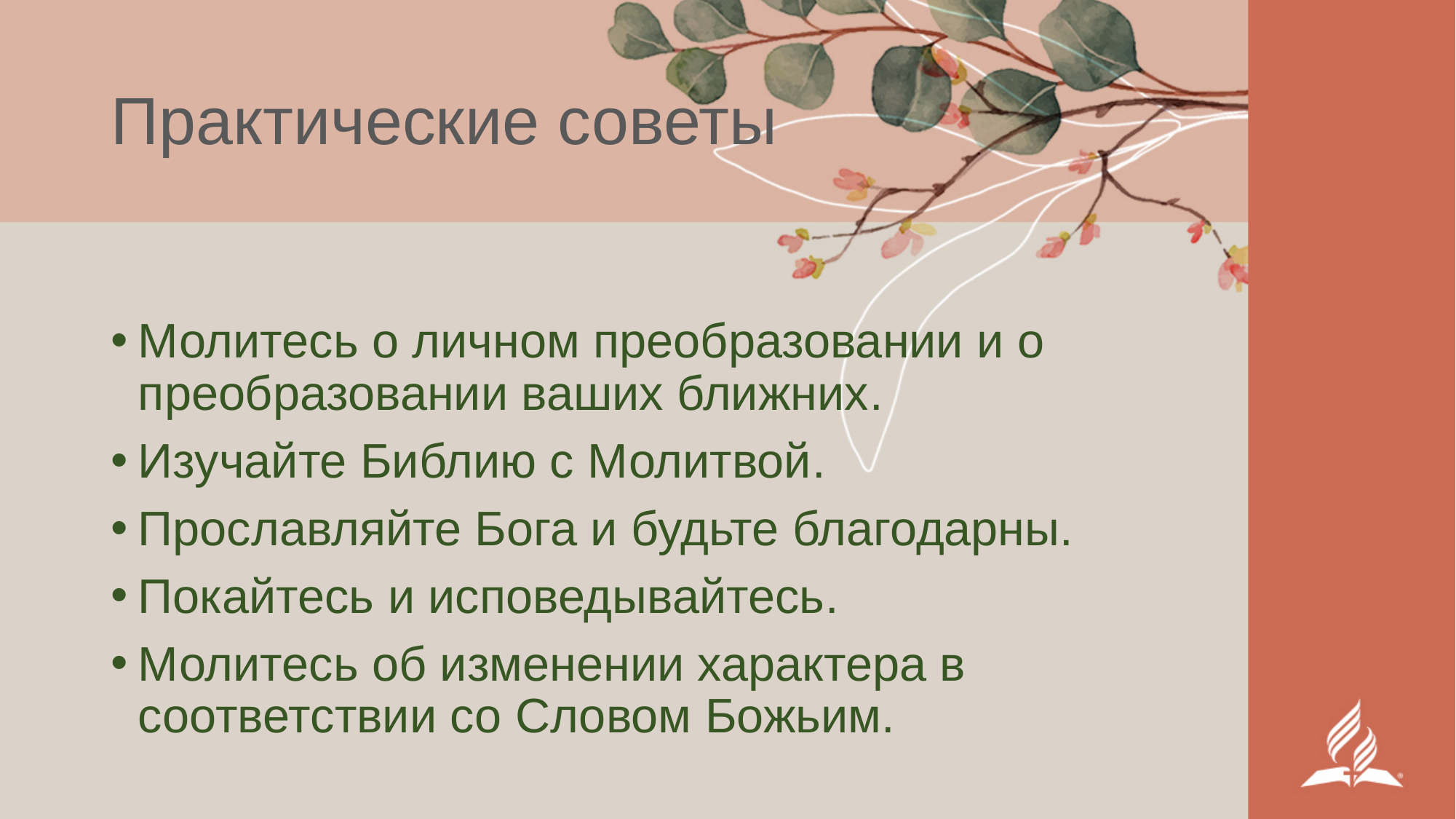

# Практические советы
Молитесь о личном преобразовании и о преобразовании ваших ближних.
Изучайте Библию с Молитвой.
Прославляйте Бога и будьте благодарны.
Покайтесь и исповедывайтесь.
Молитесь об изменении характера в  соответствии со Словом Божьим.